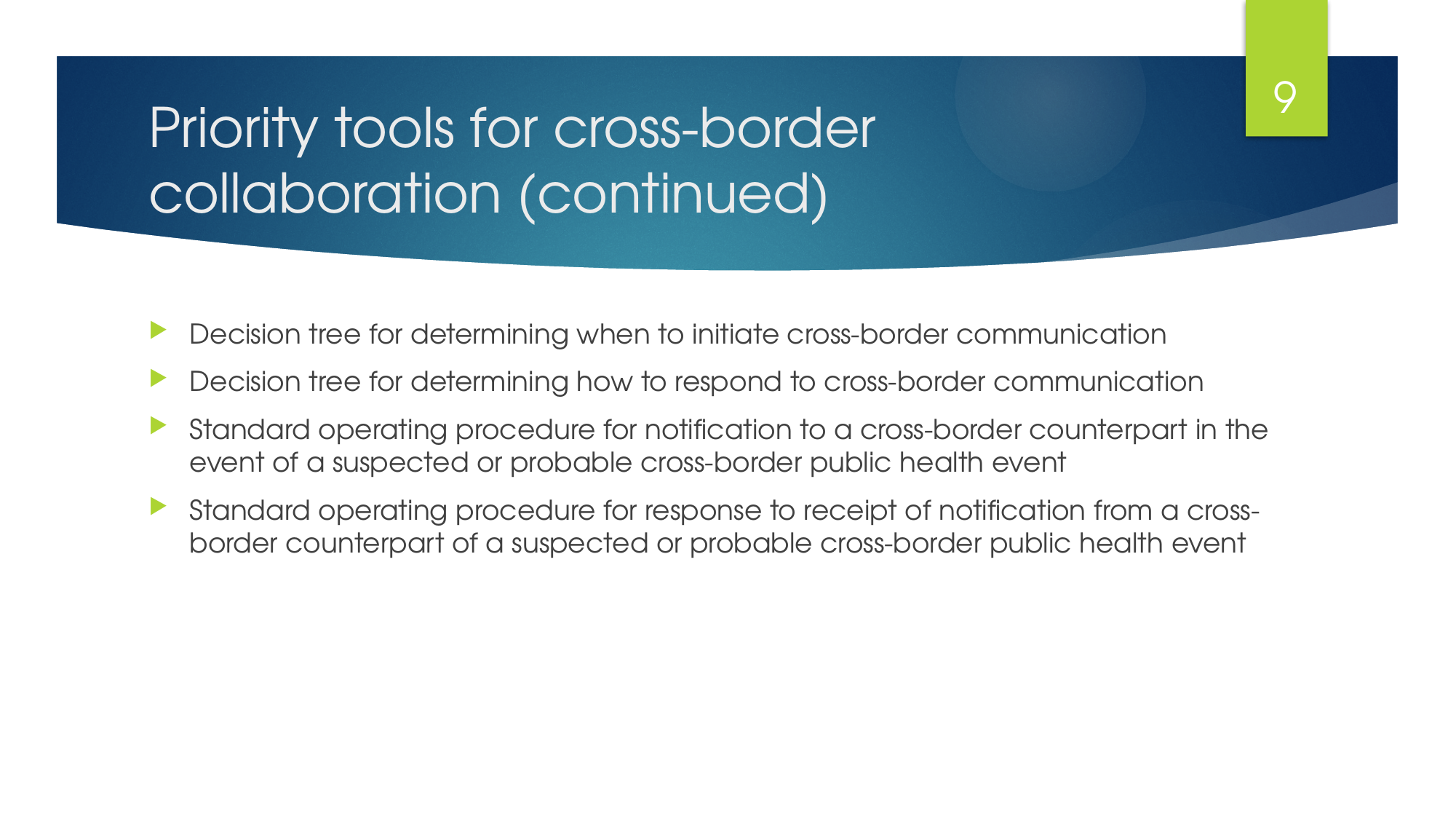

9
# Priority tools for cross-border collaboration (continued)
Decision tree for determining when to initiate cross-border communication
Decision tree for determining how to respond to cross-border communication
Standard operating procedure for notification to a cross-border counterpart in the event of a suspected or probable cross-border public health event
Standard operating procedure for response to receipt of notification from a cross-border counterpart of a suspected or probable cross-border public health event